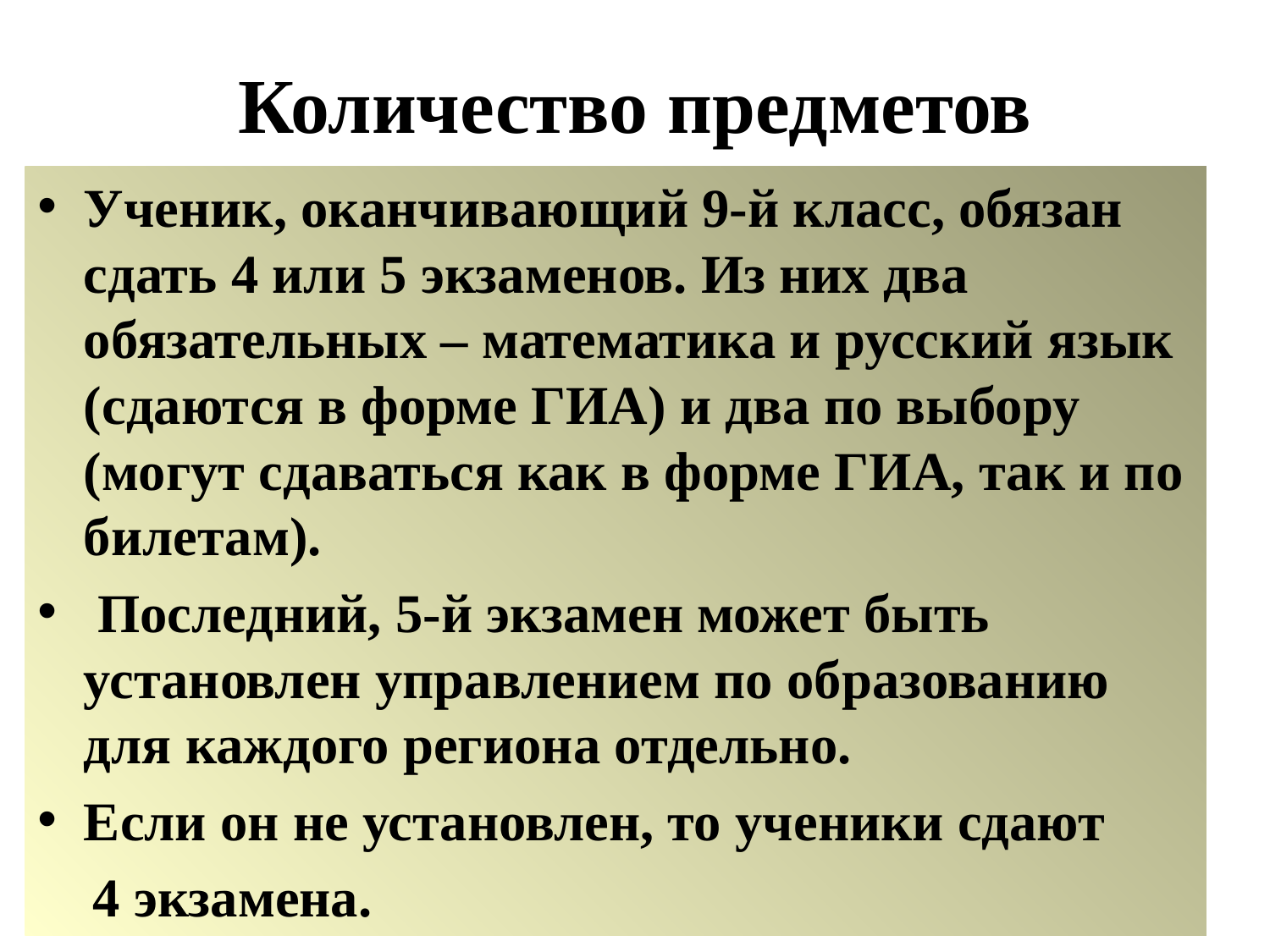

# Количество предметов
Ученик, оканчивающий 9-й класс, обязан сдать 4 или 5 экзаменов. Из них два обязательных – математика и русский язык (сдаются в форме ГИА) и два по выбору (могут сдаваться как в форме ГИА, так и по билетам).
 Последний, 5-й экзамен может быть установлен управлением по образованию для каждого региона отдельно.
Если он не установлен, то ученики сдают
    4 экзамена.